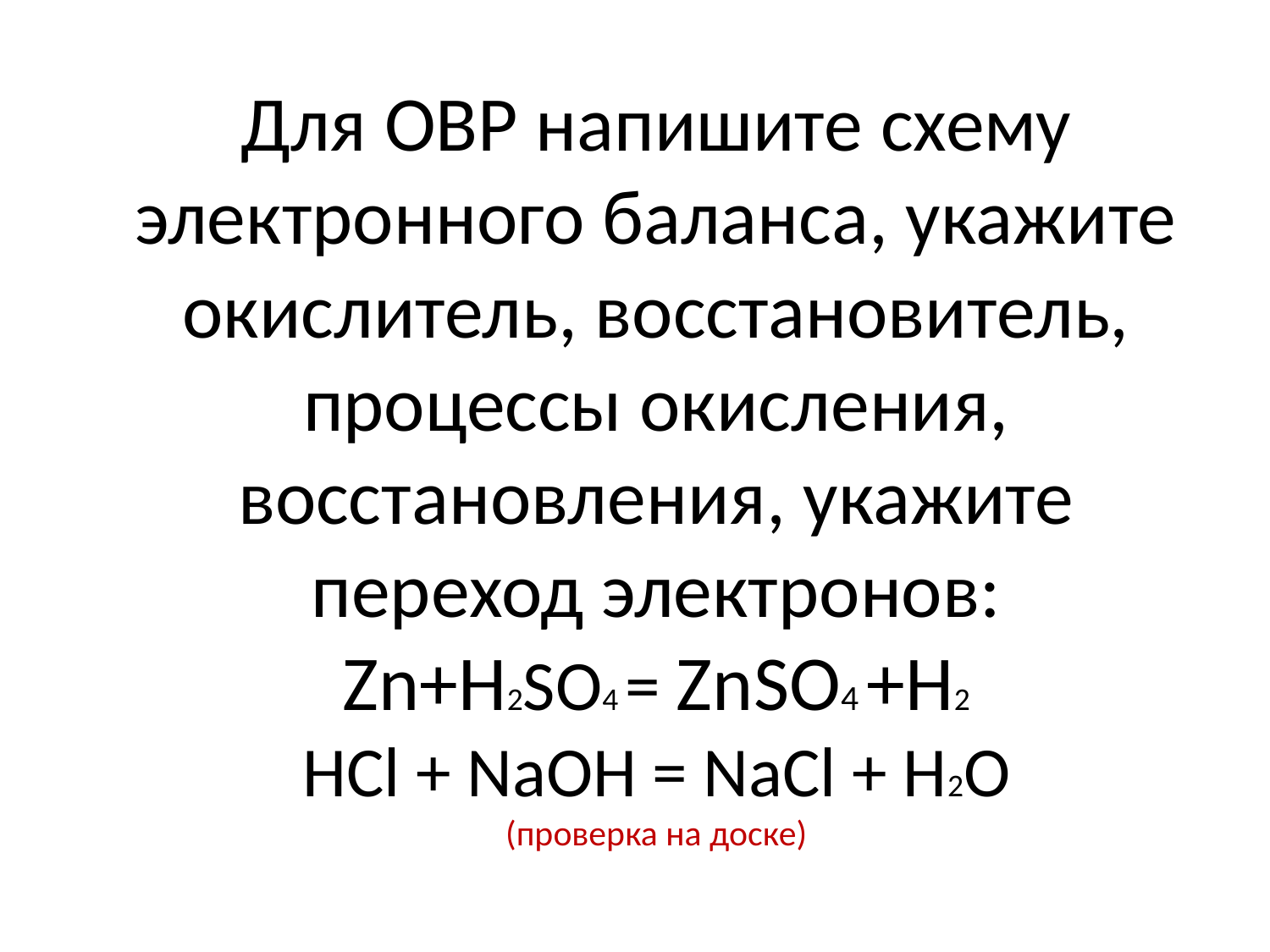

# Для ОВР напишите схему электронного баланса, укажите окислитель, восстановитель, процессы окисления, восстановления, укажите переход электронов: Zn+H2SO4 = ZnSO4 +H2 HCl + NaOH = NaCl + H2O (проверка на доске)